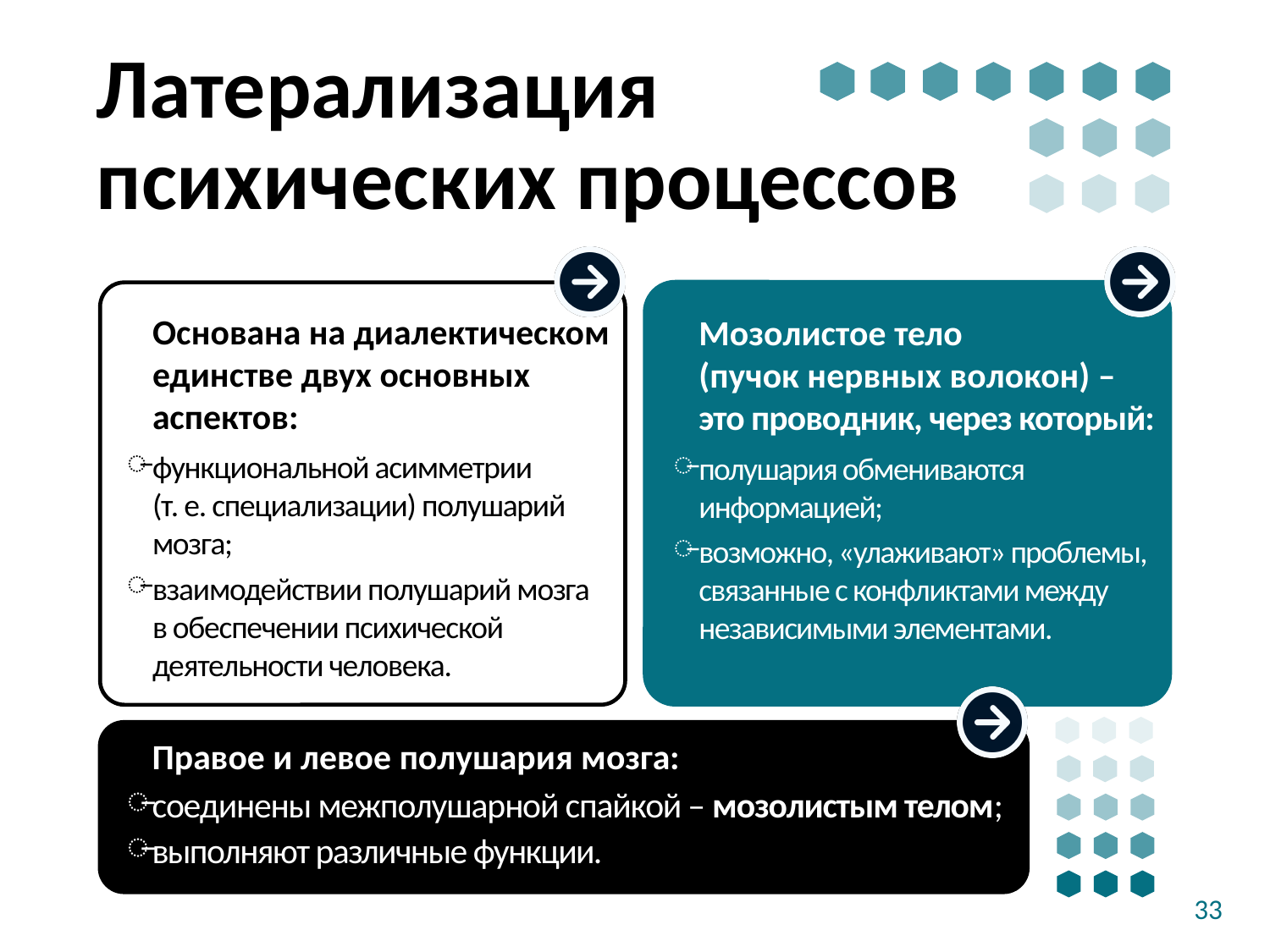

# Латерализация психических процессов

Мозолистое тело
(пучок нервных волокон) – это проводник, через который:
полушария обмениваются информацией;
возможно, «улаживают» проблемы, связанные с конфликтами между независимыми элементами.
Основана на диалектическом единстве двух основных аспектов:
функциональной асимметрии
(т. е. специализации) полушарий мозга;
взаимодействии полушарий мозга
в обеспечении психической деятельности человека.

Правое и левое полушария мозга:
соединены межполушарной спайкой – мозолистым телом;
выполняют различные функции.
33